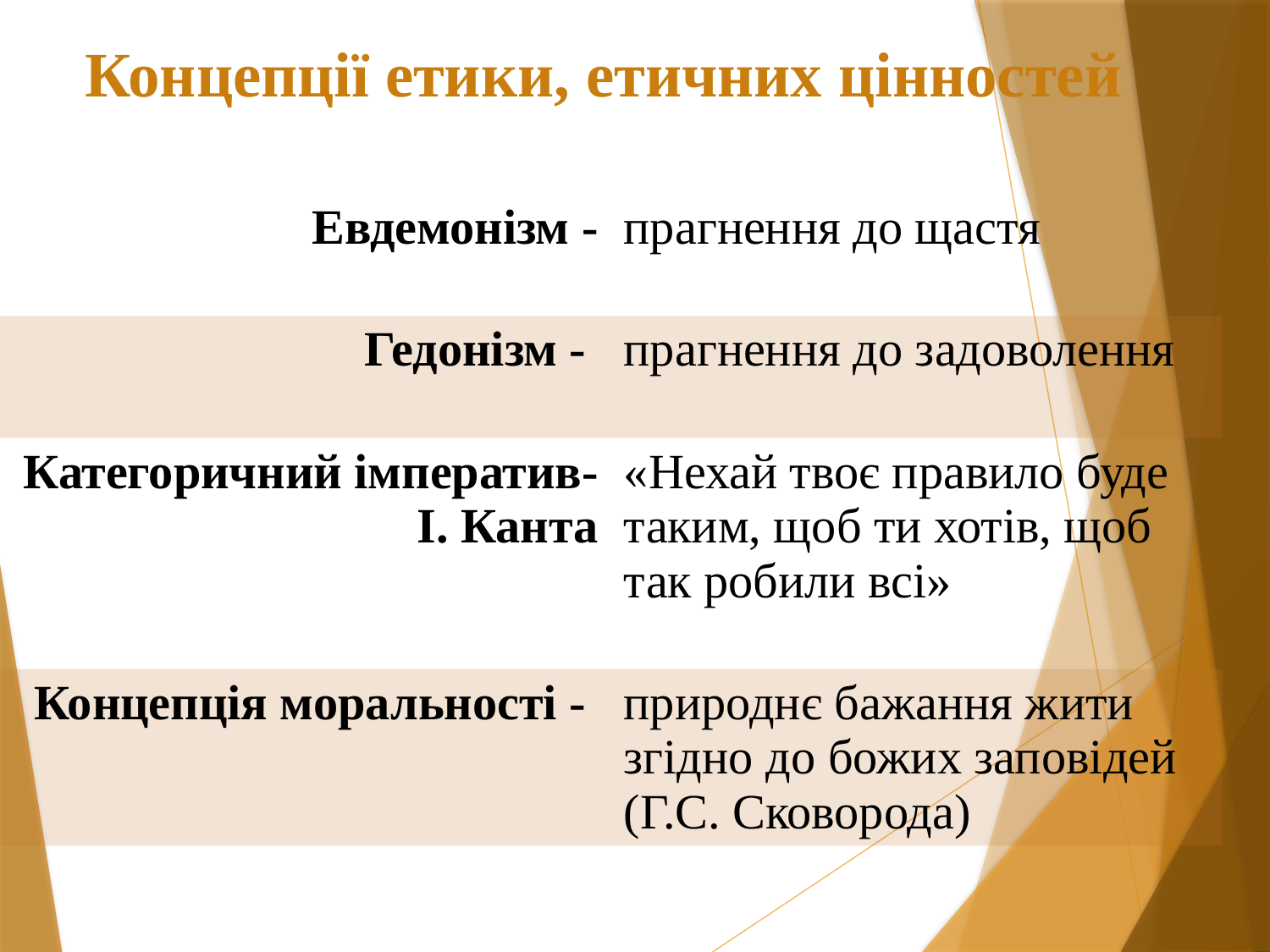

# Концепції етики, етичних цінностей
| Евдемонізм - | прагнення до щастя |
| --- | --- |
| Гедонізм - | прагнення до задоволення |
| Категоричний імператив- І. Канта | «Нехай твоє правило буде таким, щоб ти хотів, щоб так робили всі» |
| Концепція моральності - | природнє бажання жити згідно до божих заповідей (Г.С. Сковорода) |